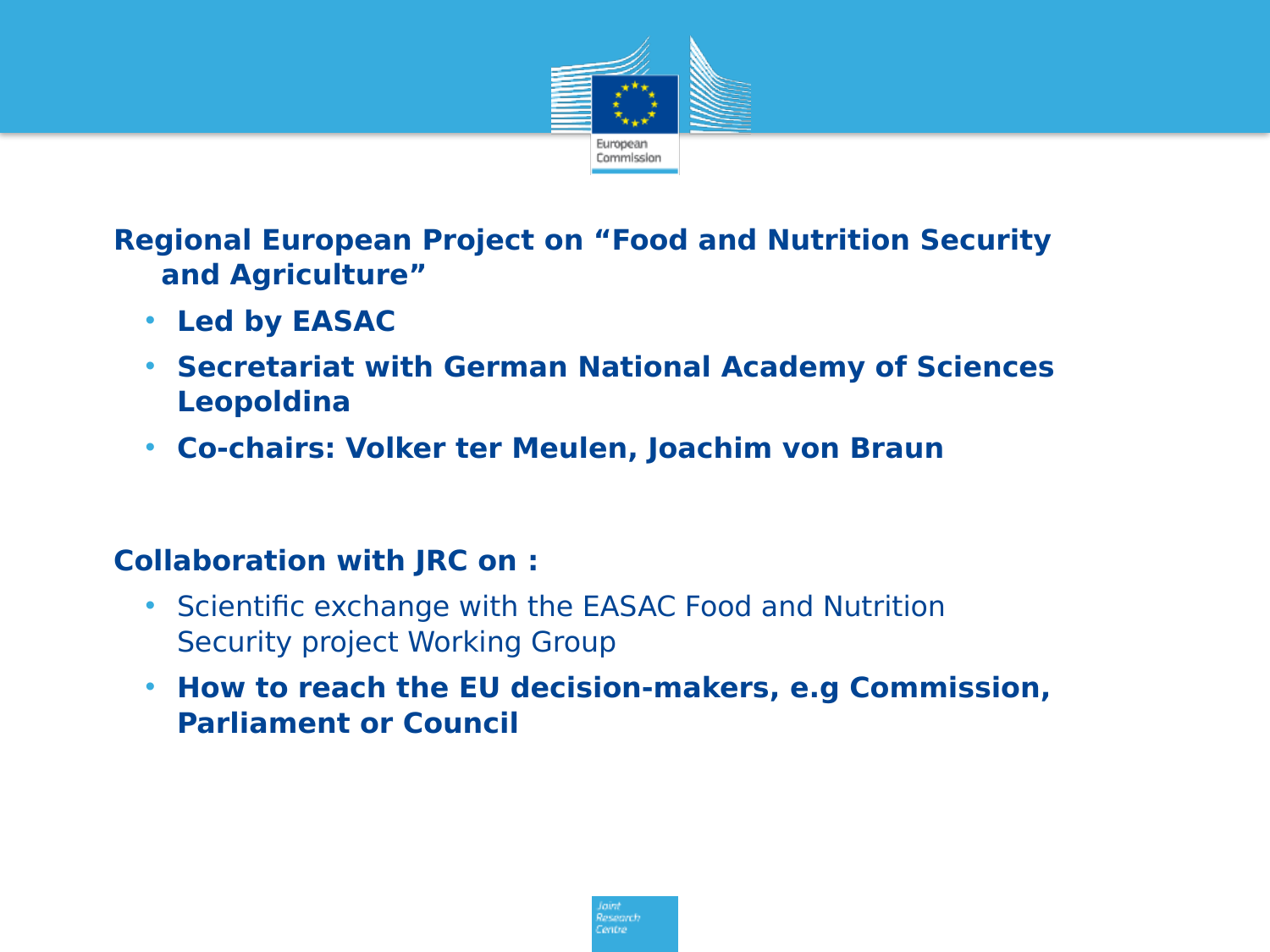

Regional European Project on “Food and Nutrition Security and Agriculture”
Led by EASAC
Secretariat with German National Academy of Sciences Leopoldina
Co-chairs: Volker ter Meulen, Joachim von Braun

Collaboration with JRC on :
Scientific exchange with the EASAC Food and Nutrition Security project Working Group
How to reach the EU decision-makers, e.g Commission, Parliament or Council